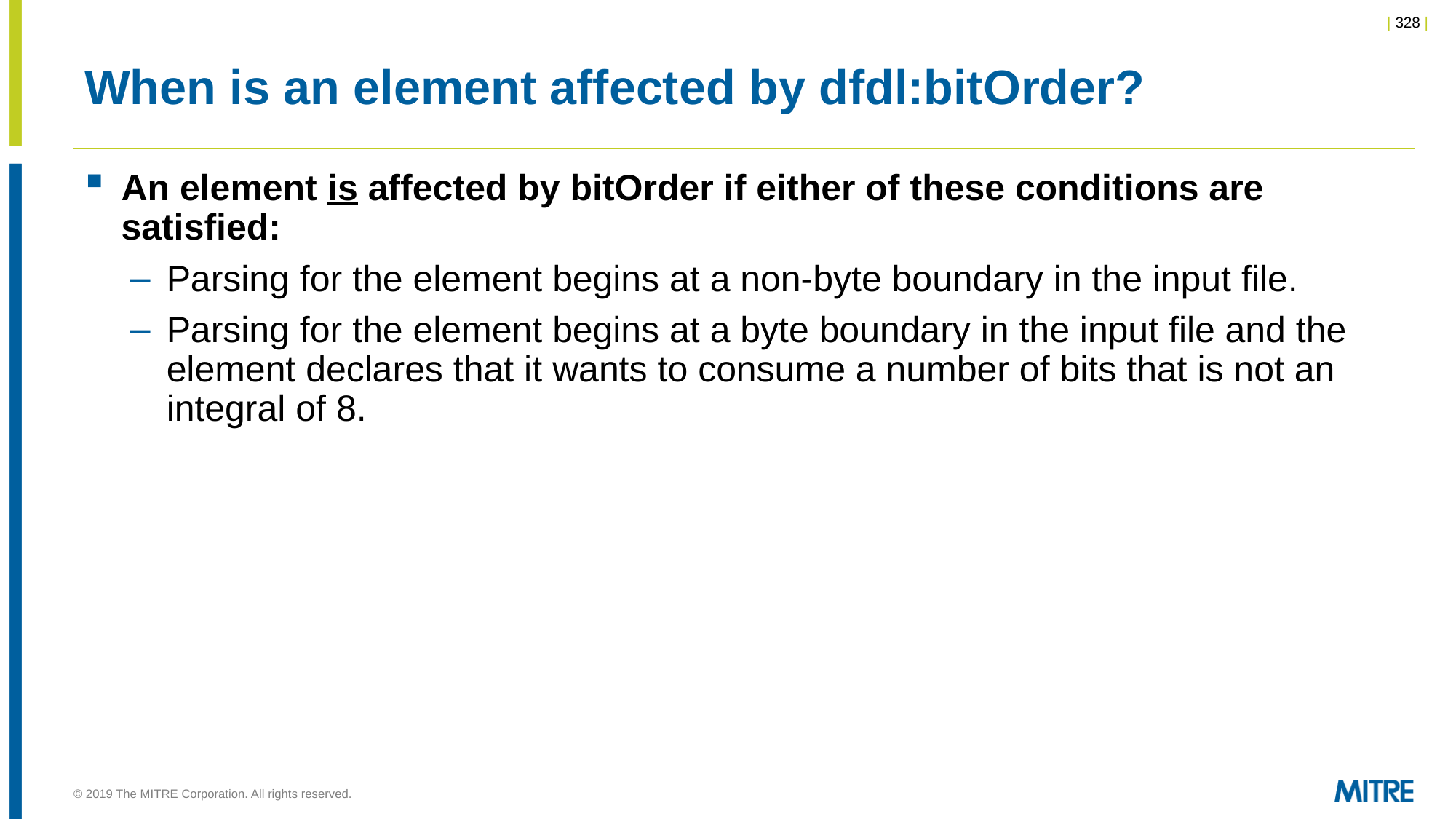

# When is an element affected by dfdl:bitOrder?
An element is affected by bitOrder if either of these conditions are satisfied:
Parsing for the element begins at a non-byte boundary in the input file.
Parsing for the element begins at a byte boundary in the input file and the element declares that it wants to consume a number of bits that is not an integral of 8.
© 2019 The MITRE Corporation. All rights reserved.